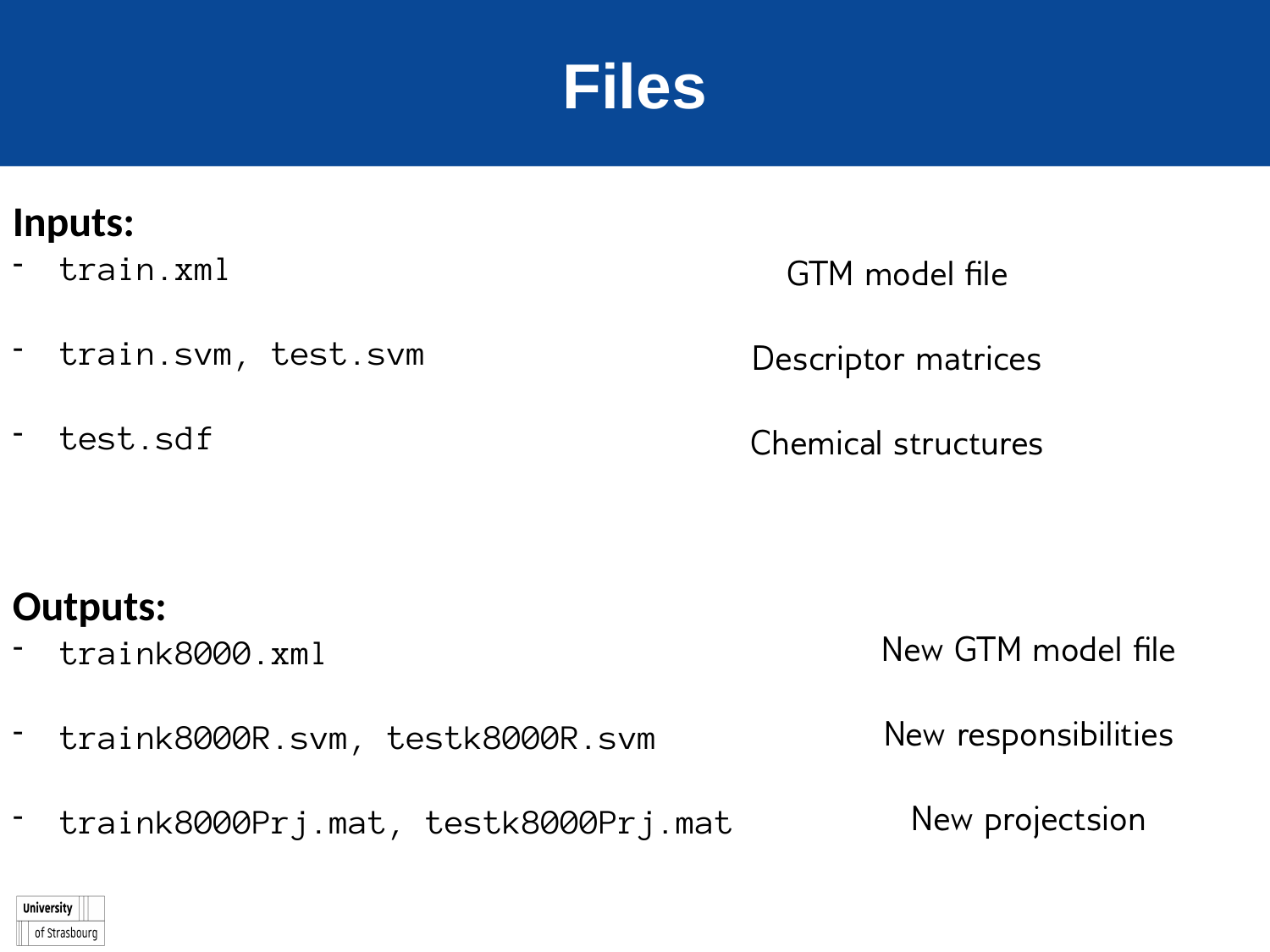

# Files
Inputs:
train.xml

train.svm, test.svm

test.sdf

GTM model file
Descriptor matrices
Chemical structures
Outputs:
traink8000.xml

traink8000R.svm, testk8000R.svm

traink8000Prj.mat, testk8000Prj.mat
New GTM model file
New responsibilities
New projectsion